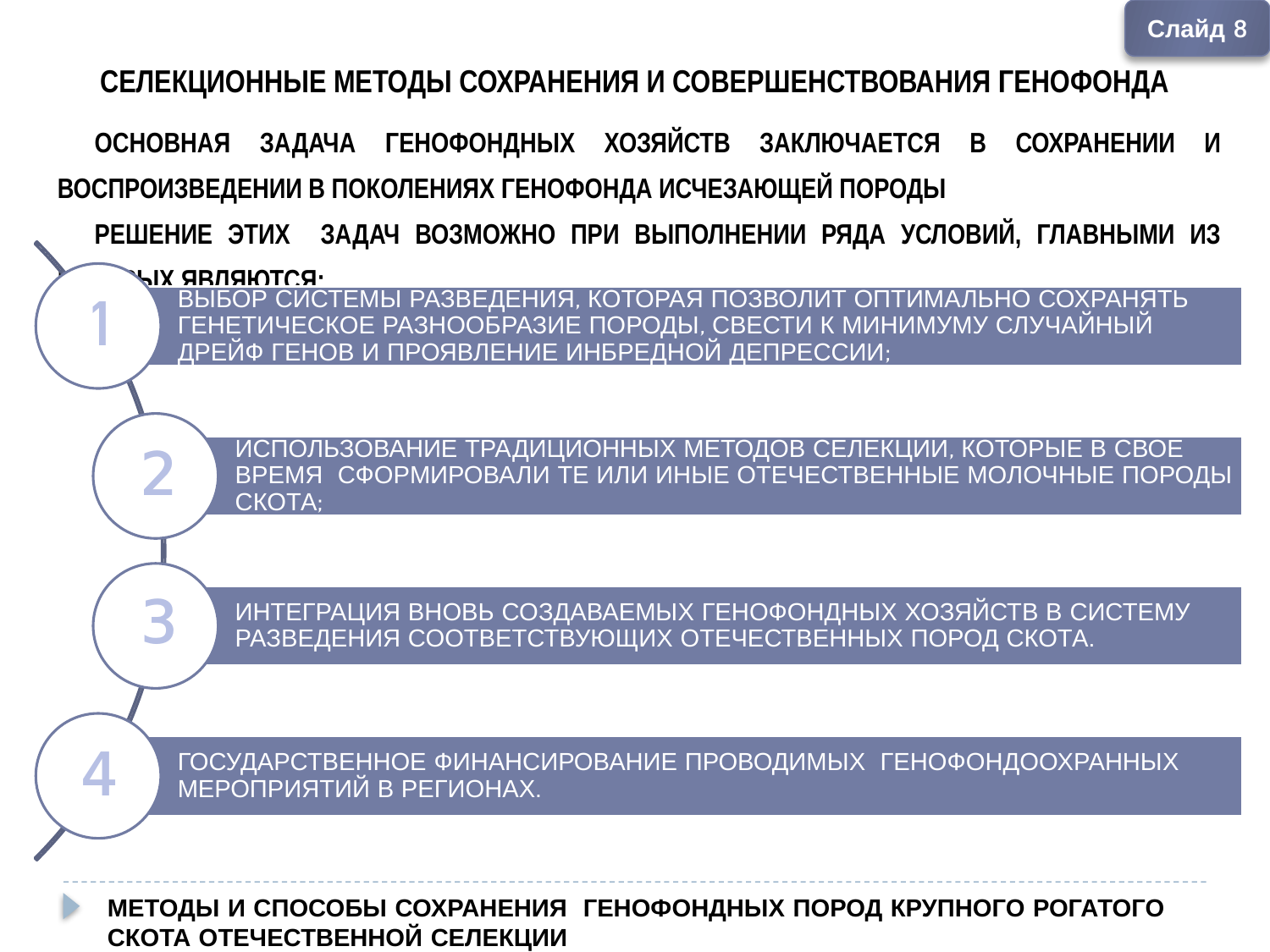

Слайд 8
Селекционные методы сохранения и совершенствования генофонда
Основная задача генофондных хозяйств заключается в сохранении и воспроизведении в поколениях генофонда исчезающей породы
Решение этих  задач возможно при выполнении ряда условий, главными из которых являются:
Выбор системы разведения, которая позволит оптимально сохранять генетическое разнообразие породы, свести к минимуму случайный дрейф генов и проявление инбредной депрессии;
Использование традиционных методов селекции, которые в свое время  сформировали те или иные отечественные молочные породы скота;
Интеграция вновь создаваемых генофондных хозяйств в систему разведения соответствующих отечественных пород скота.
Государственное финансирование проводимых  генофондоохранных мероприятий в регионах.
1
2
3
4
Методы и способы сохранения  генофондных пород крупного рогатого скота отечественной селекции